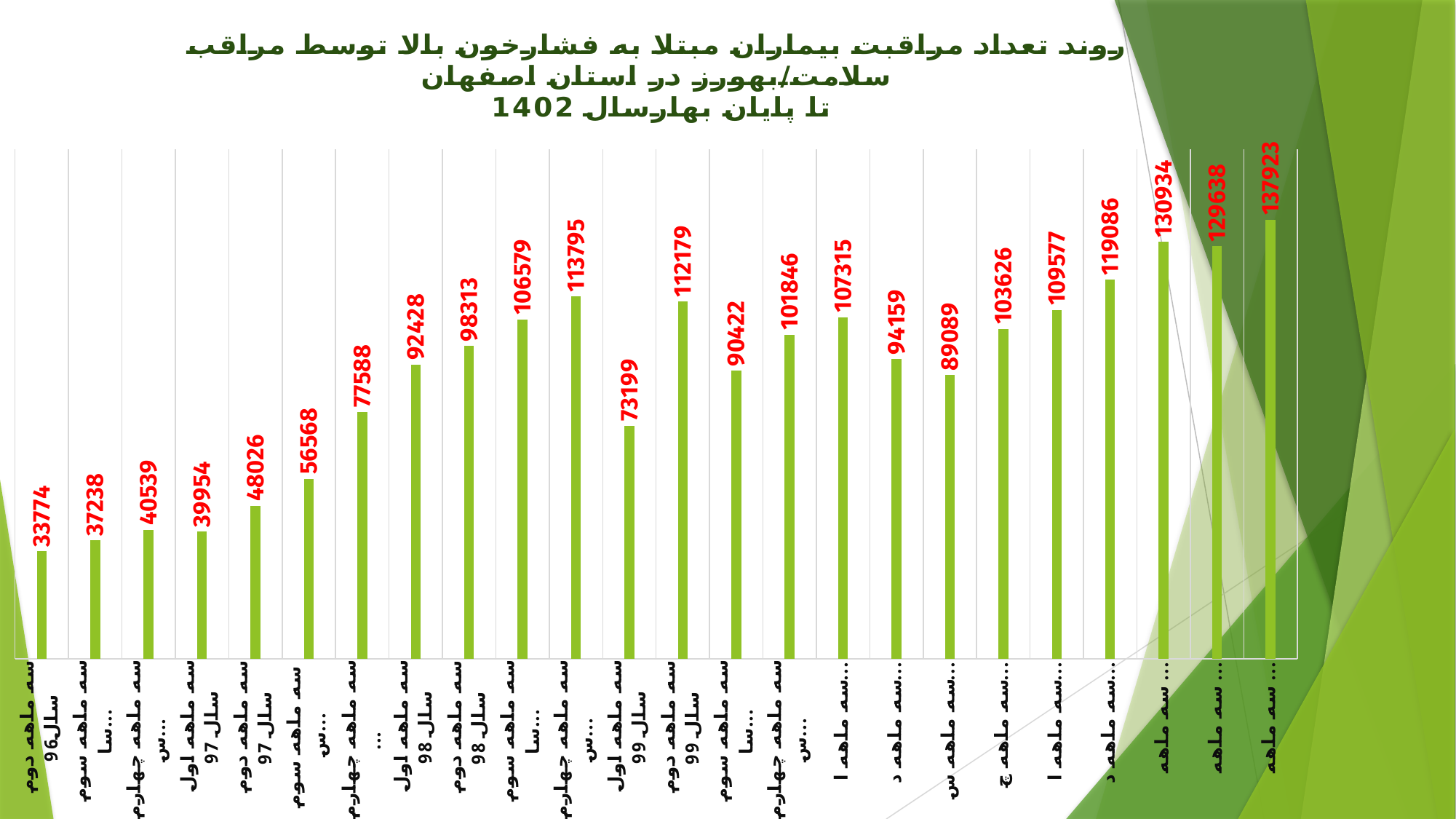

### Chart: روند تعداد مراقبت بیماران مبتلا به فشارخون بالا توسط مراقب سلامت/بهورز در استان اصفهان
 تا پایان بهارسال 1402

| Category |  |
|---|---|
| سه ماهه دوم
سال96 | 33774.0 |
| سه ماهه سوم
سال 96 | 37238.0 |
| سه ماهه چهارم
سال 96 | 40539.0 |
| سه ماهه اول
سال 97 | 39954.0 |
| سه ماهه دوم
سال 97 | 48026.0 |
| سه ماهه سوم
سال97 | 56568.0 |
| سه ماهه چهارم
سال97 | 77588.0 |
| سه ماهه اول
سال 98 | 92428.0 |
| سه ماهه دوم
سال 98 | 98313.0 |
| سه ماهه سوم
سال 98 | 106579.0 |
| سه ماهه چهارم
سال 98 | 113795.0 |
| سه ماهه اول
سال 99 | 73199.0 |
| سه ماهه دوم
سال 99 | 112179.0 |
| سه ماهه سوم
سال 99 | 90422.0 |
| سه ماهه چهارم
سال 99 | 101846.0 |
| سه ماهه اول سال 1400 | 107315.0 |
| سه ماهه دوم سال 1400
 | 94159.0 |
| سه ماهه سوم سال 1400
 | 89089.0 |
| سه ماهه چهارم سال 1400
 | 103626.0 |
| سه ماهه اول سال 1401 | 109577.0 |
| سه ماهه دوم سال 1401 | 119086.0 |
| سه ماهه سوم سال1401 | 130934.0 |
| سه ماهه چهارم سال1401 | 129638.0 |
| سه ماهه اول سال1402 | 137923.0 |